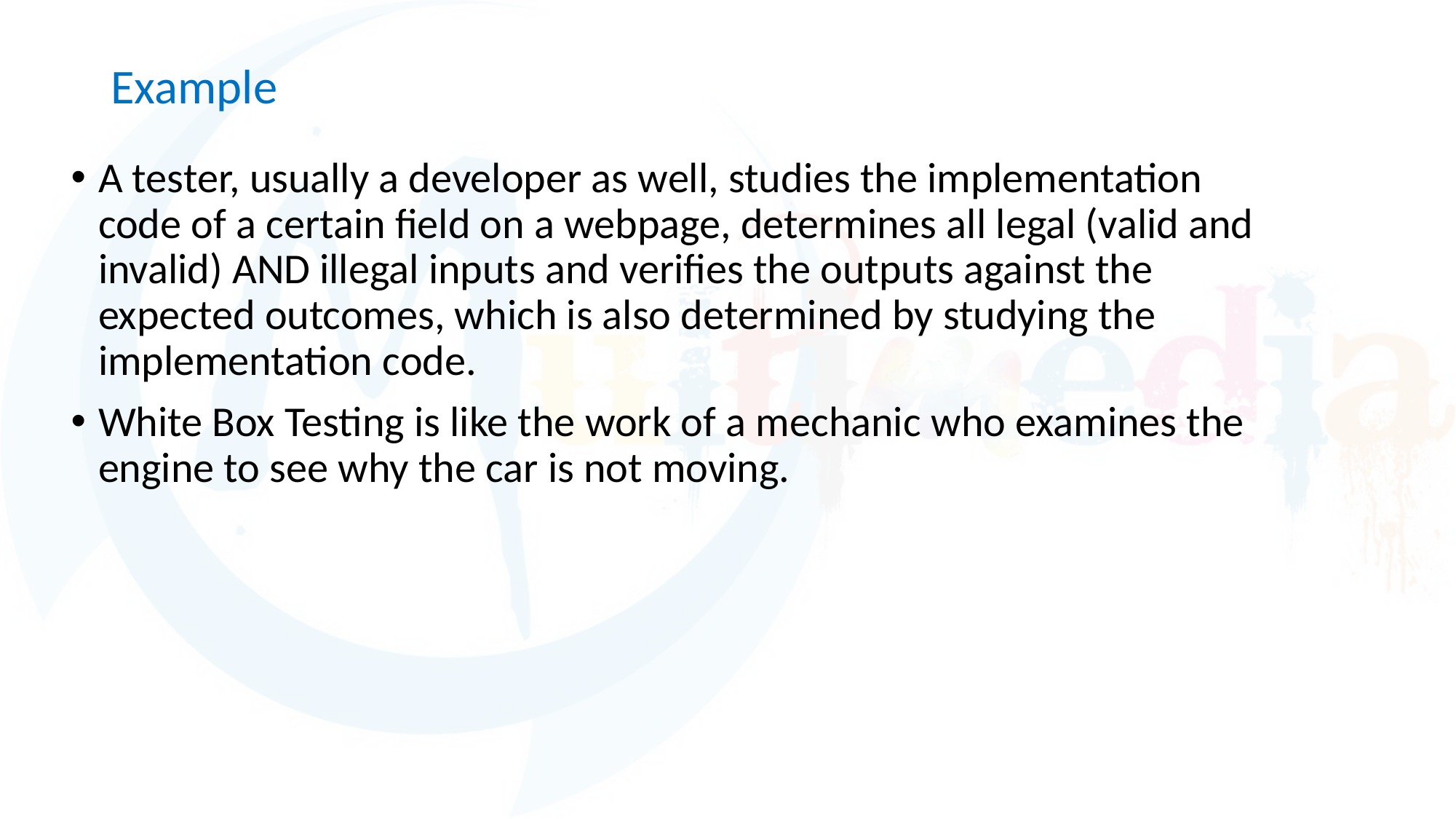

# Example
A tester, usually a developer as well, studies the implementation code of a certain field on a webpage, determines all legal (valid and invalid) AND illegal inputs and verifies the outputs against the expected outcomes, which is also determined by studying the implementation code.
White Box Testing is like the work of a mechanic who examines the engine to see why the car is not moving.